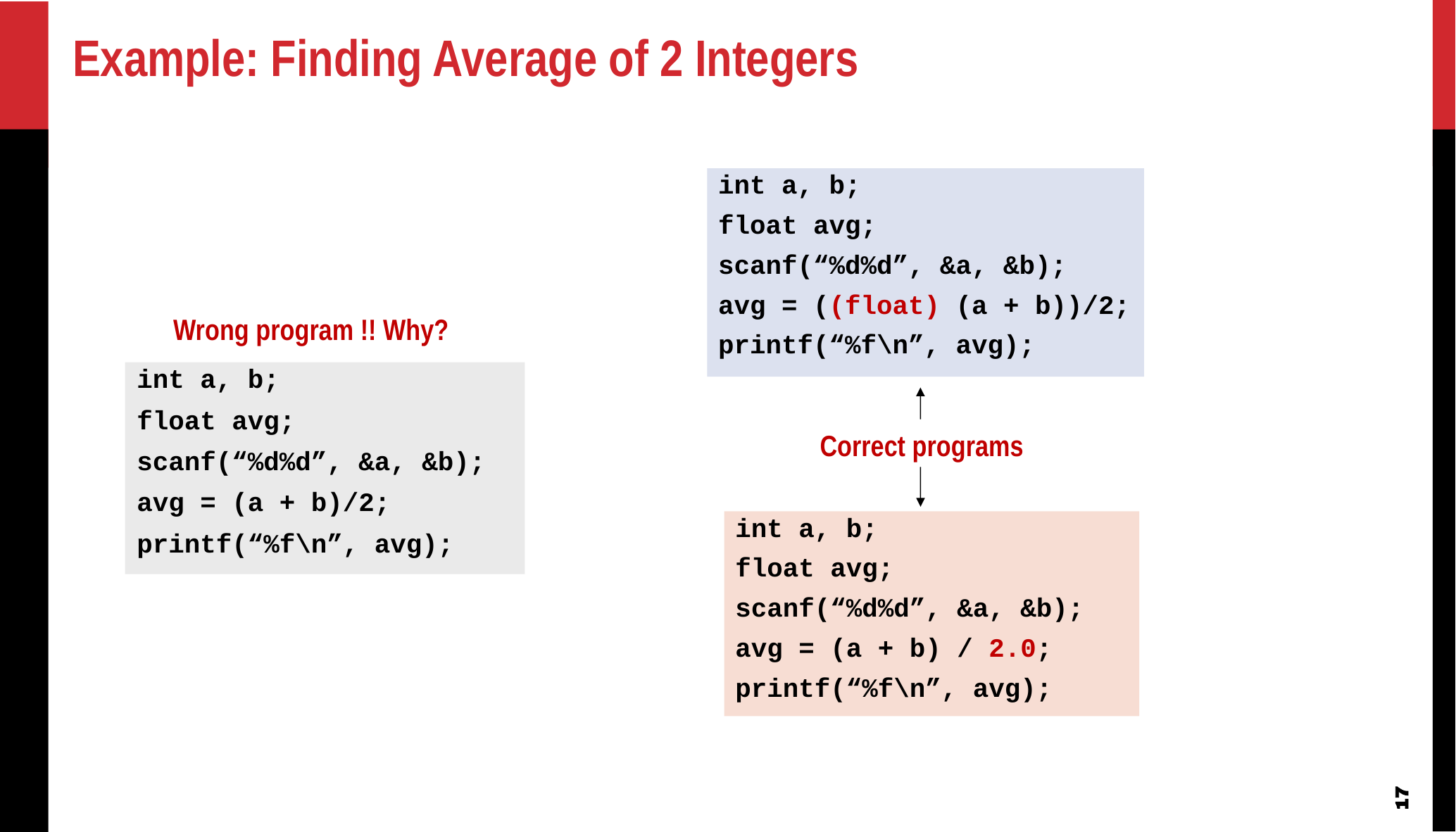

Example: Finding Average of 2 Integers
int a, b;
float avg;
scanf(“%d%d”, &a, &b);
avg = ((float) (a + b))/2;
printf(“%f\n”, avg);

Correct programs

int a, b;
float avg;
scanf(“%d%d”, &a, &b);
avg = (a + b) / 2.0;
printf(“%f\n”, avg);

Wrong program !! Why?
int a, b;
float avg;
scanf(“%d%d”, &a, &b);
avg = (a + b)/2;
printf(“%f\n”, avg);
17